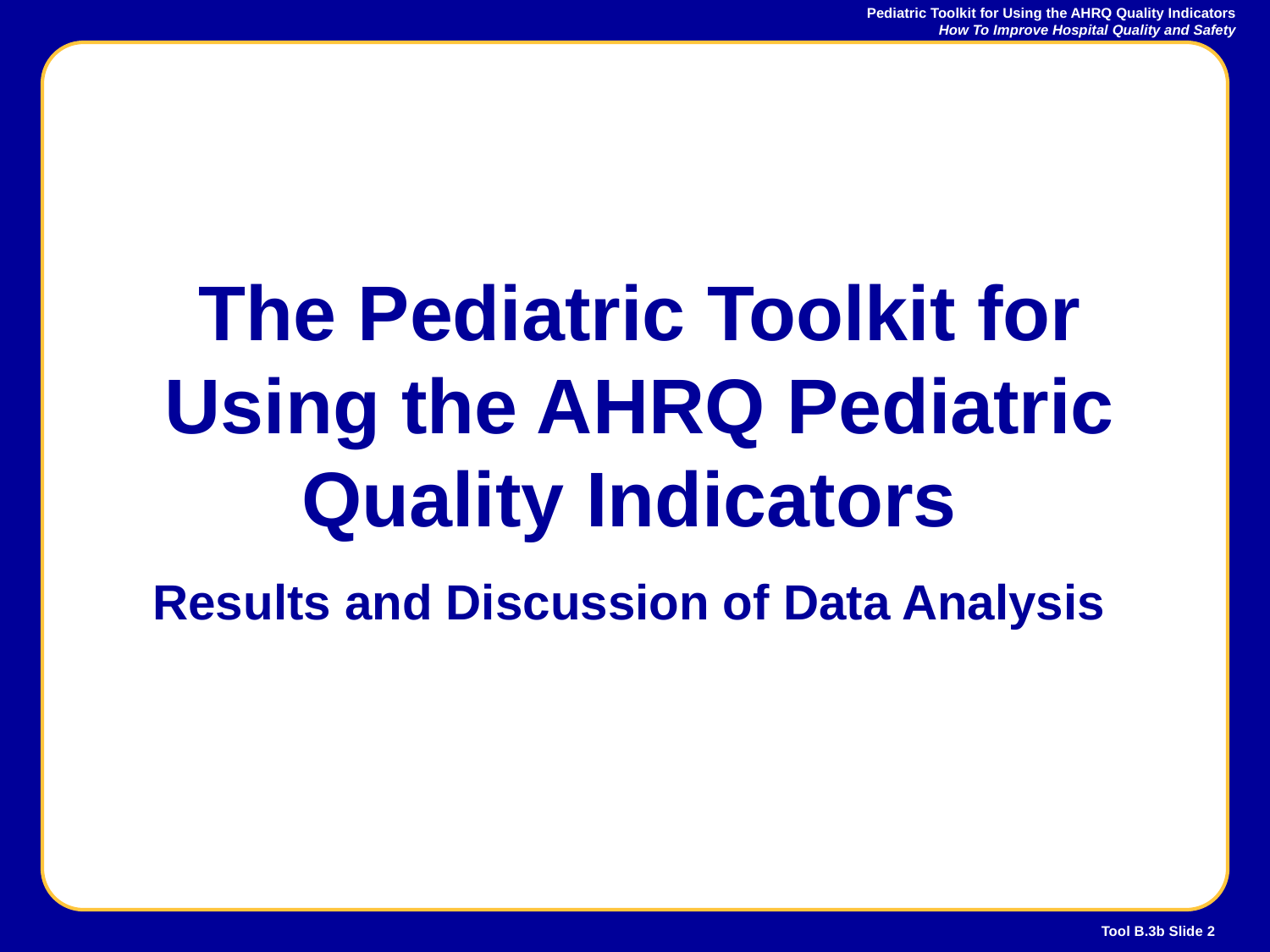

# The Pediatric Toolkit for Using the AHRQ Pediatric Quality Indicators Results and Discussion of Data Analysis